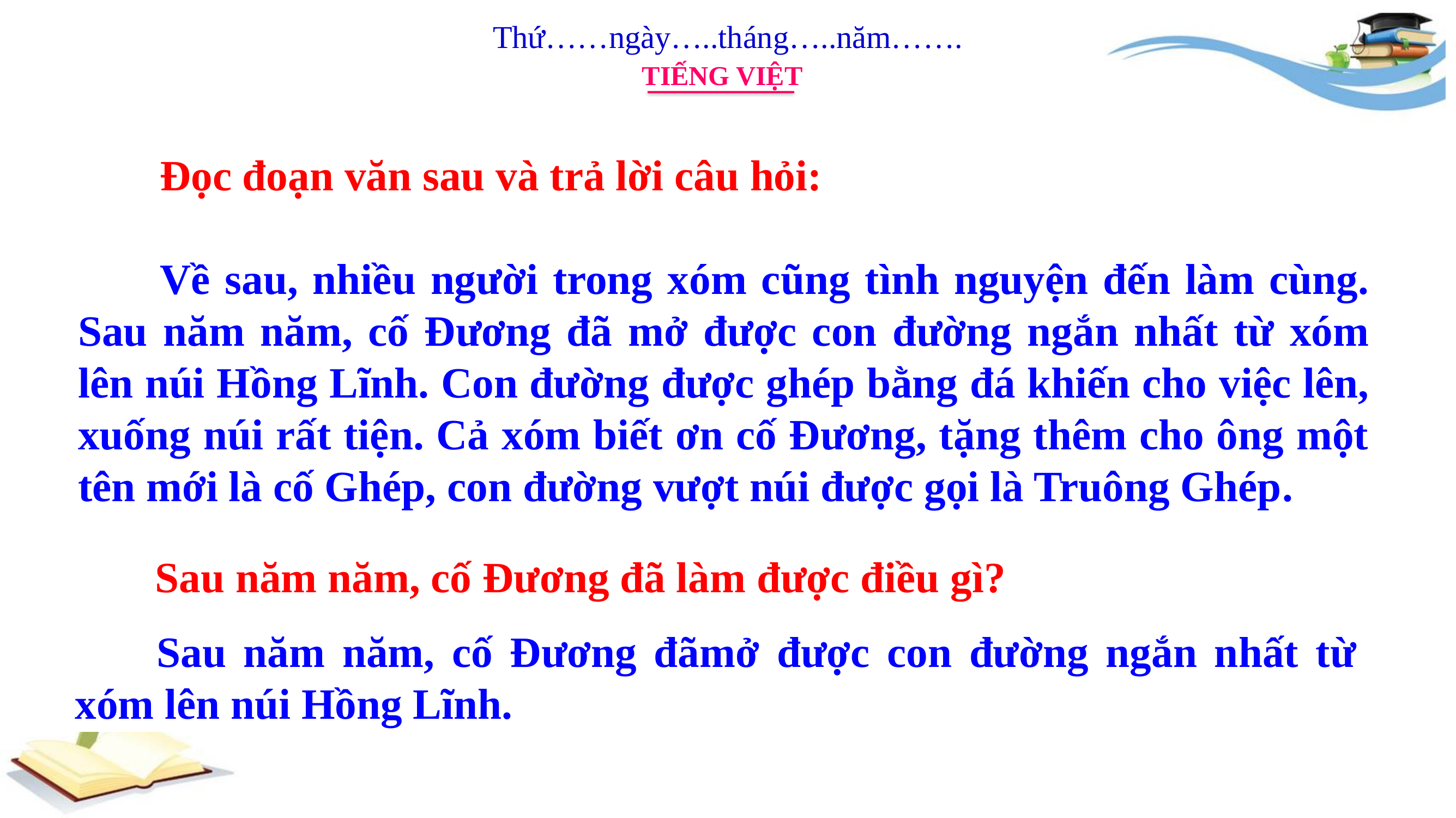

Thứ……ngày…..tháng…..năm…….
TIẾNG VIỆT
Đọc đoạn văn sau và trả lời câu hỏi:

Về sau, nhiều người trong xóm cũng tình nguyện đến làm cùng. Sau năm năm, cố Đương đã mở được con đường ngắn nhất từ xóm lên núi Hồng Lĩnh. Con đường được ghép bằng đá khiến cho việc lên, xuống núi rất tiện. Cả xóm biết ơn cố Đương, tặng thêm cho ông một tên mới là cố Ghép, con đường vượt núi được gọi là Truông Ghép.
Sau năm năm, cố Đương đã làm được điều gì?
Sau năm năm, cố Đương đãmở được con đường ngắn nhất từ xóm lên núi Hồng Lĩnh.